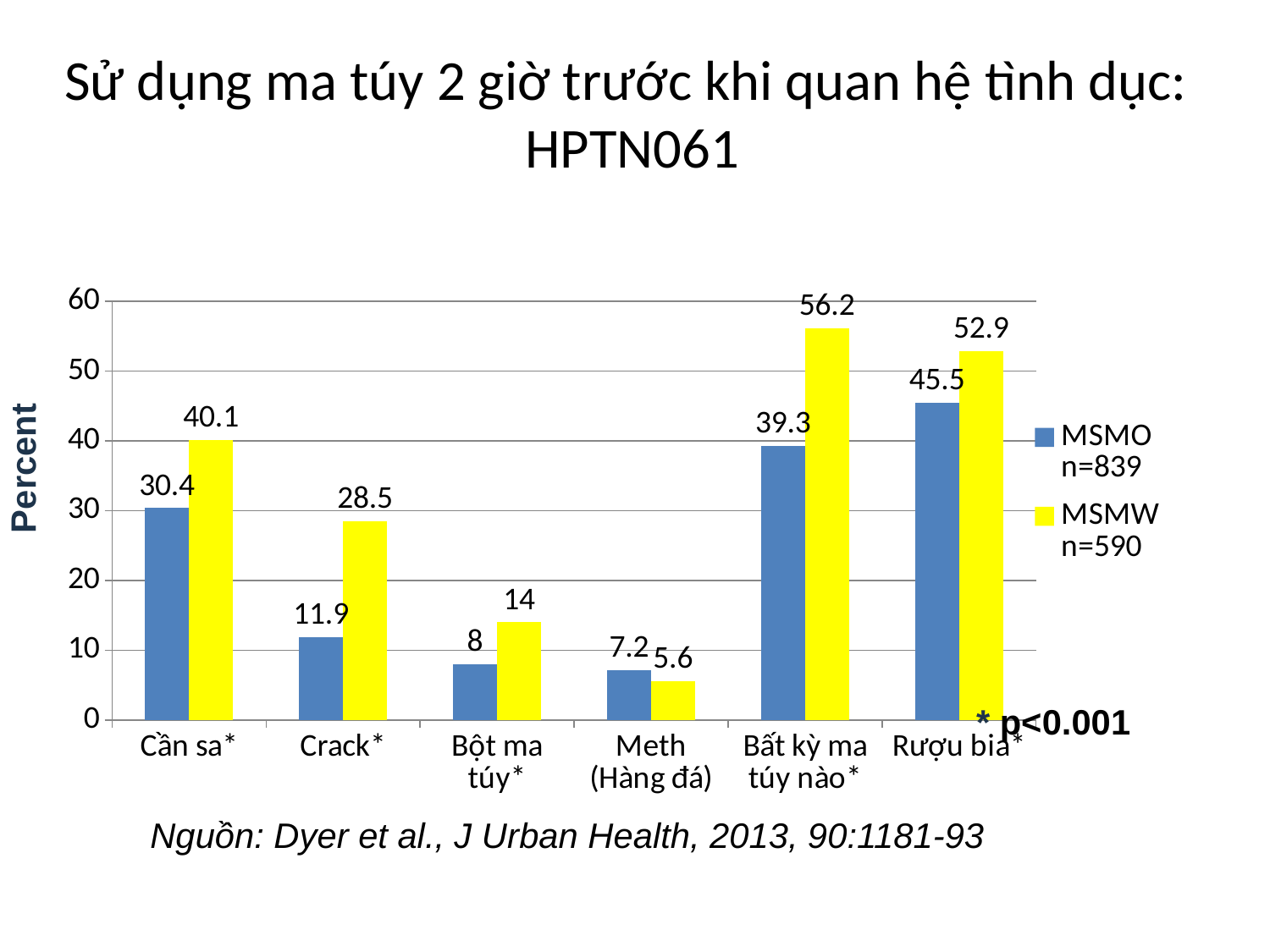

Sử dụng ma túy 2 giờ trước khi quan hệ tình dục:
HPTN061

### Chart

| Category | MSMO n=839 | MSMW n=590 |
|---|---|---|
| Cần sa* | 30.4 | 40.1 |
| Crack* | 11.9 | 28.5 |
| Bột ma túy* | 8.0 | 14.0 |
| Meth (Hàng đá) | 7.2 | 5.6 |
| Bất kỳ ma túy nào* | 39.30000000000001 | 56.2 |
| Rượu bia* | 45.5 | 52.9 |
Percent
* p<0.001
Nguồn: Dyer et al., J Urban Health, 2013, 90:1181-93